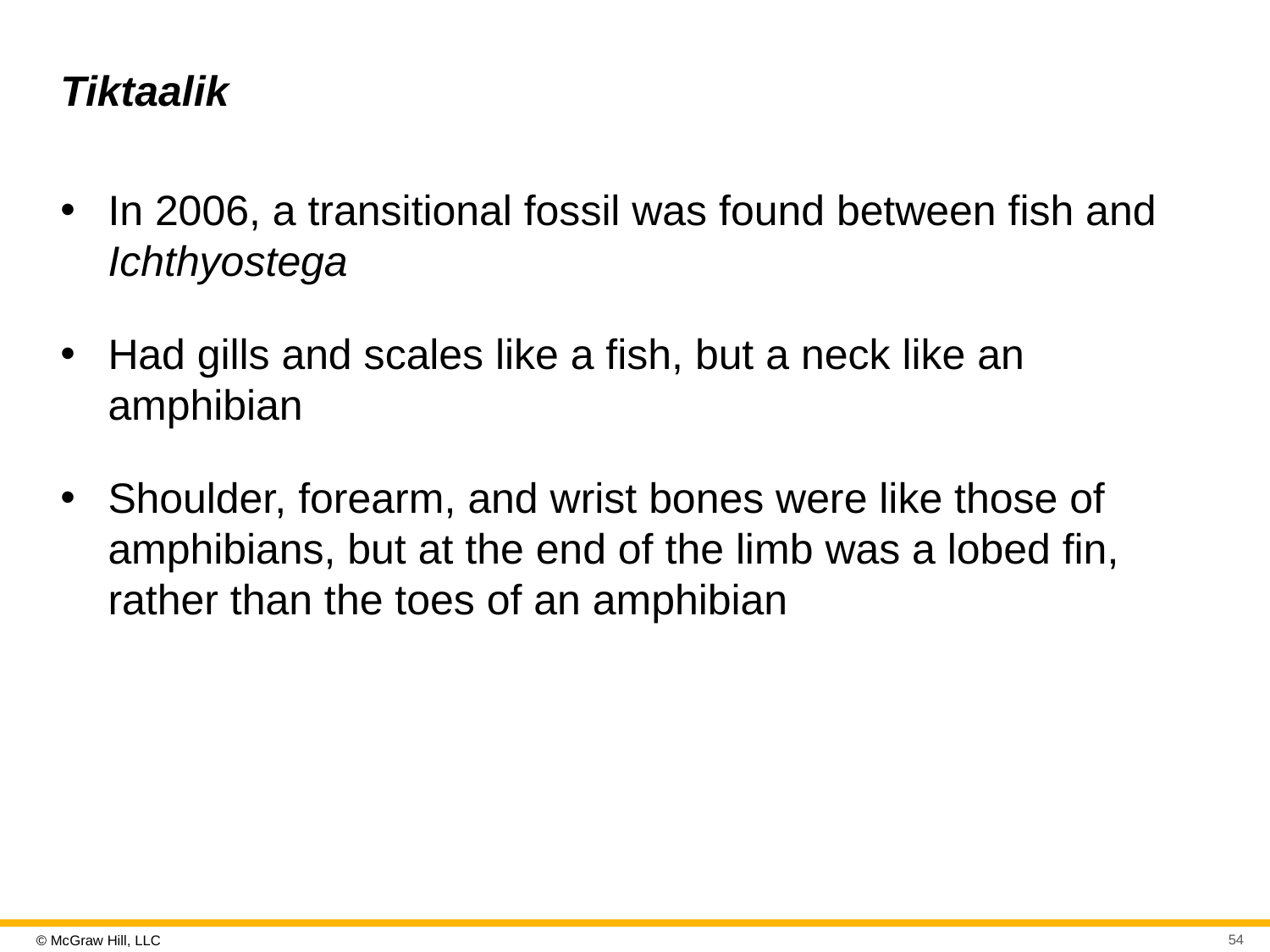

# Tiktaalik
In 2006, a transitional fossil was found between fish and Ichthyostega
Had gills and scales like a fish, but a neck like an amphibian
Shoulder, forearm, and wrist bones were like those of amphibians, but at the end of the limb was a lobed fin, rather than the toes of an amphibian
54